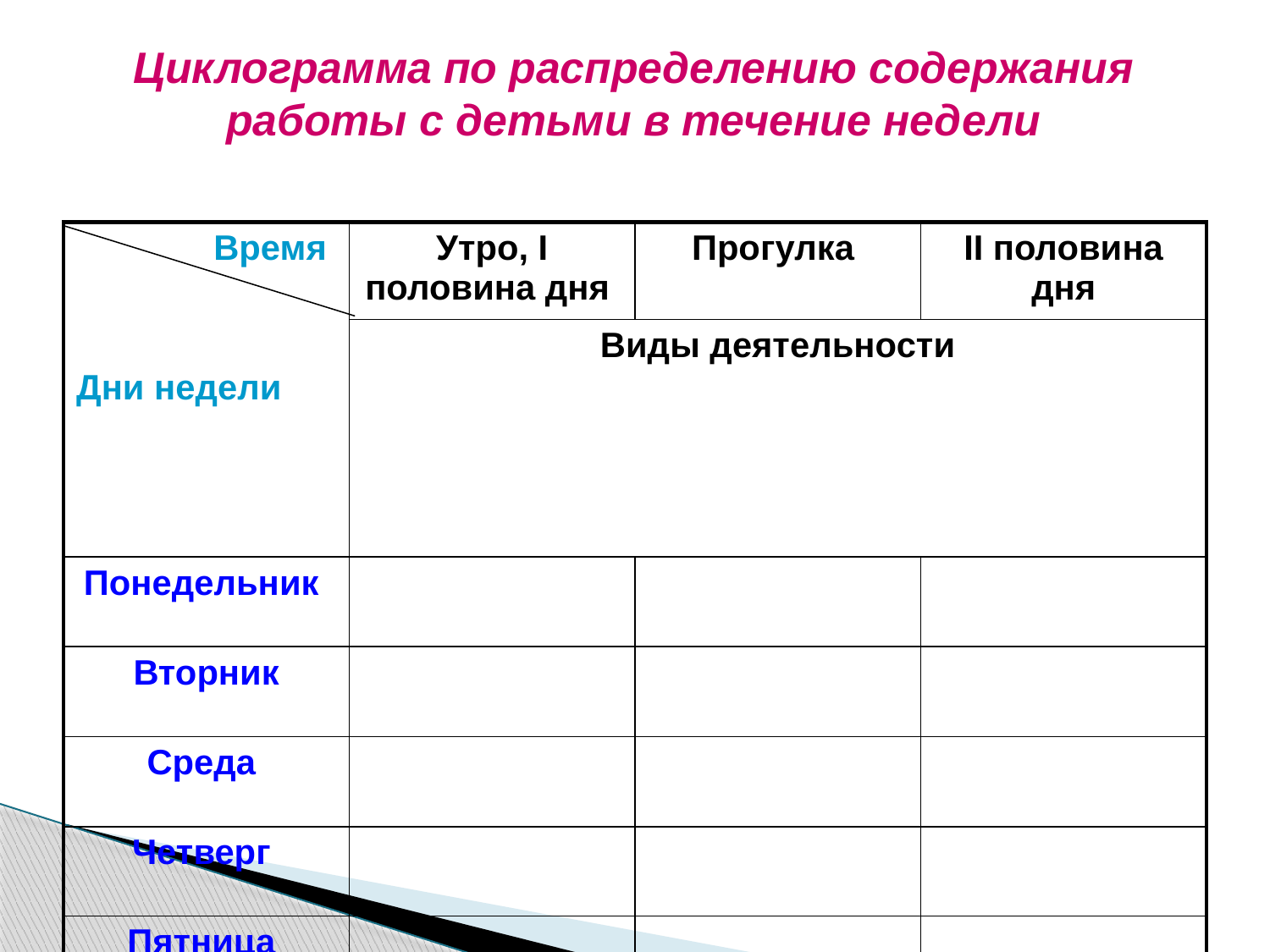

# Циклограмма по распределению содержания работы с детьми в течение недели
| Время Дни недели | Утро, I половина дня | Прогулка | II половина дня |
| --- | --- | --- | --- |
|  | Виды деятельности |  |  |
| Понедельник |  |  |  |
| Вторник |  |  |  |
| Среда |  |  |  |
| Четверг |  |  |  |
| Пятница |  |  |  |